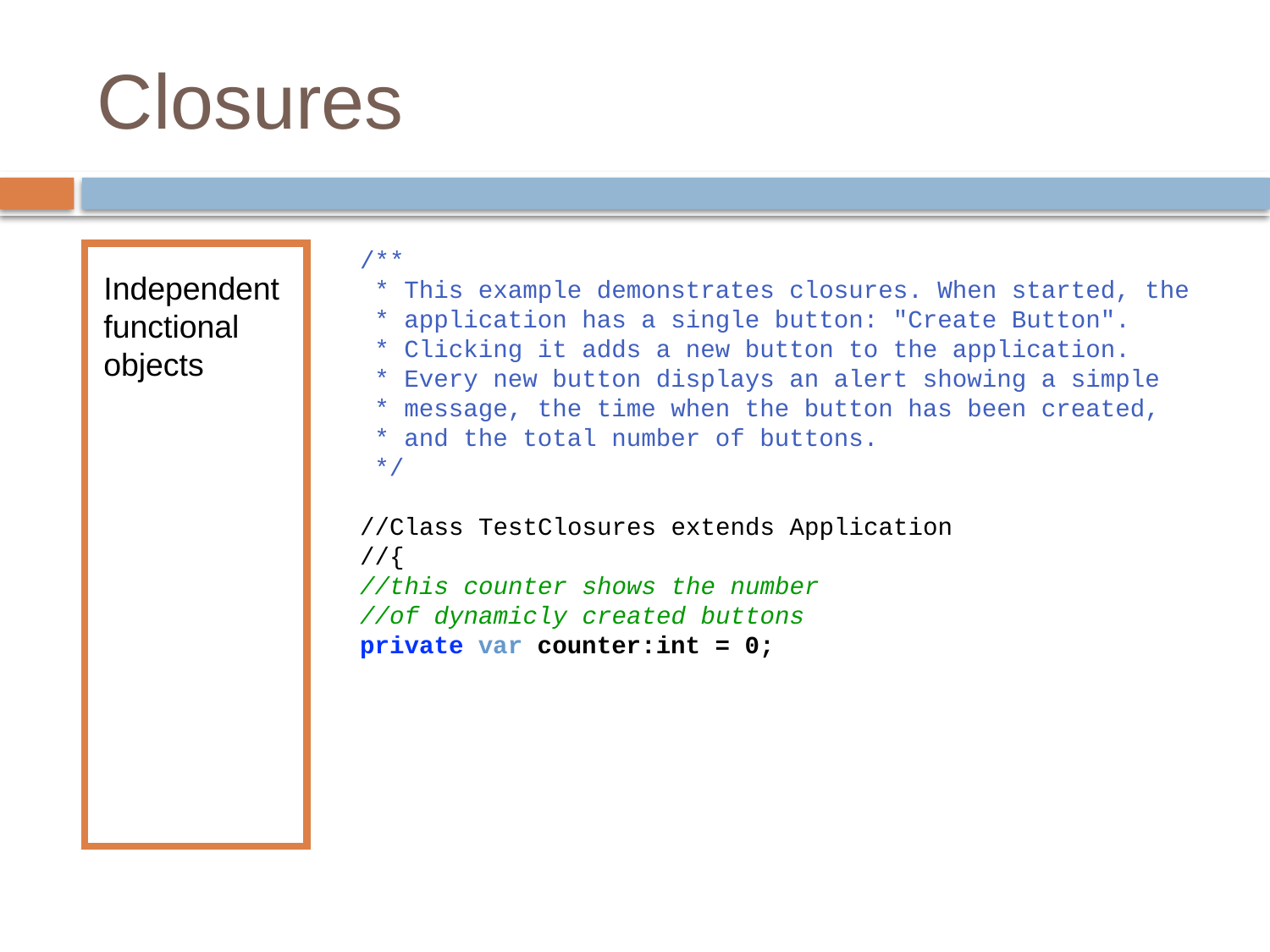

# Closures
/**
 * This example demonstrates closures. When started, the
 * application has a single button: "Create Button".
 * Clicking it adds a new button to the application.
 * Every new button displays an alert showing a simple
 * message, the time when the button has been created,
 * and the total number of buttons.
 */
//Class TestClosures extends Application
//{
//this counter shows the number
//of dynamicly created buttons
private var counter:int = 0;

Independent functional objects